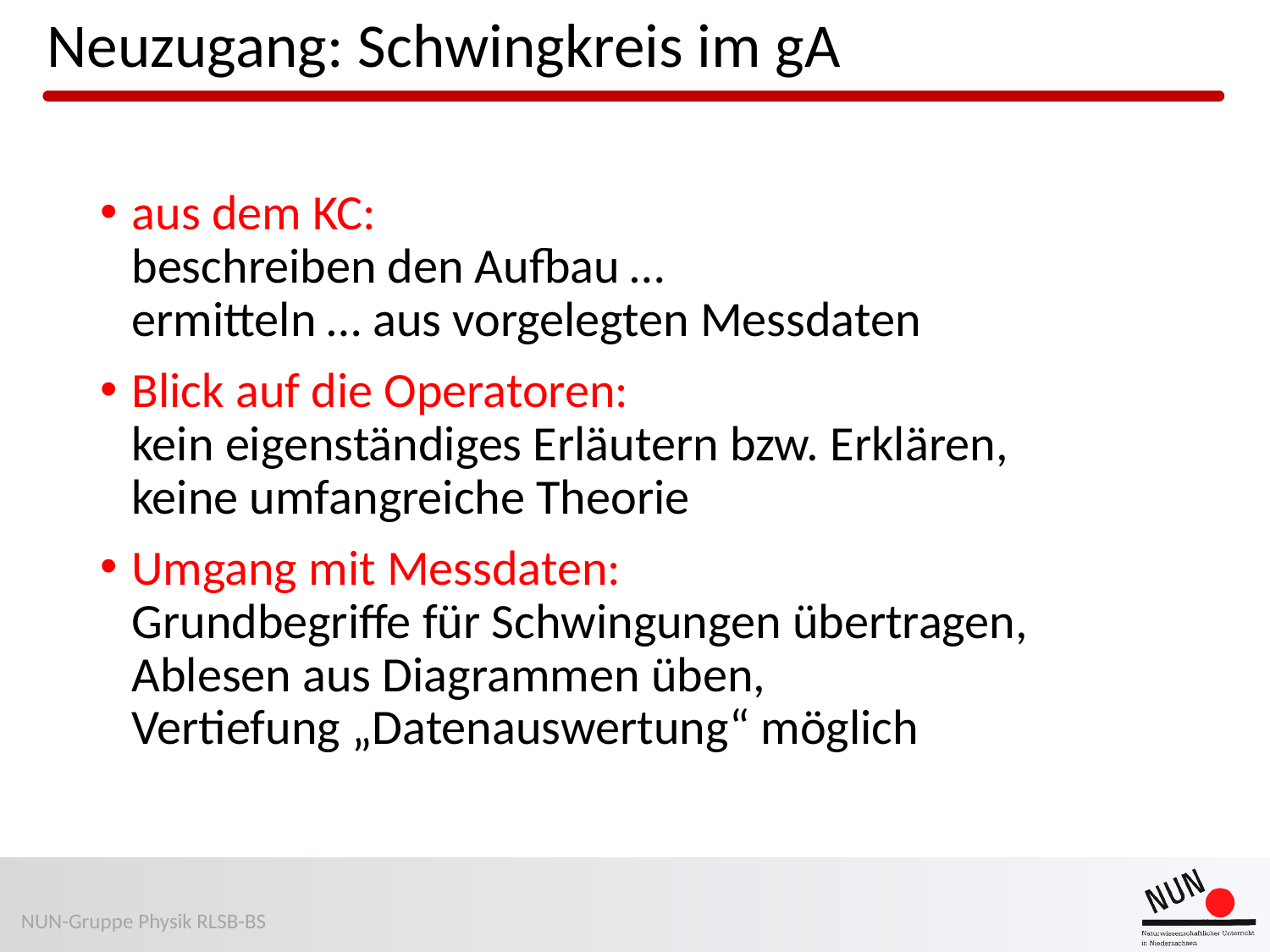

# Neuzugang: Schwingkreis im gA
aus dem KC:
beschreiben den Aufbau …
ermitteln … aus vorgelegten Messdaten
Blick auf die Operatoren:
kein eigenständiges Erläutern bzw. Erklären,
keine umfangreiche Theorie
Umgang mit Messdaten:
Grundbegriffe für Schwingungen übertragen,
Ablesen aus Diagrammen üben,
Vertiefung „Datenauswertung“ möglich